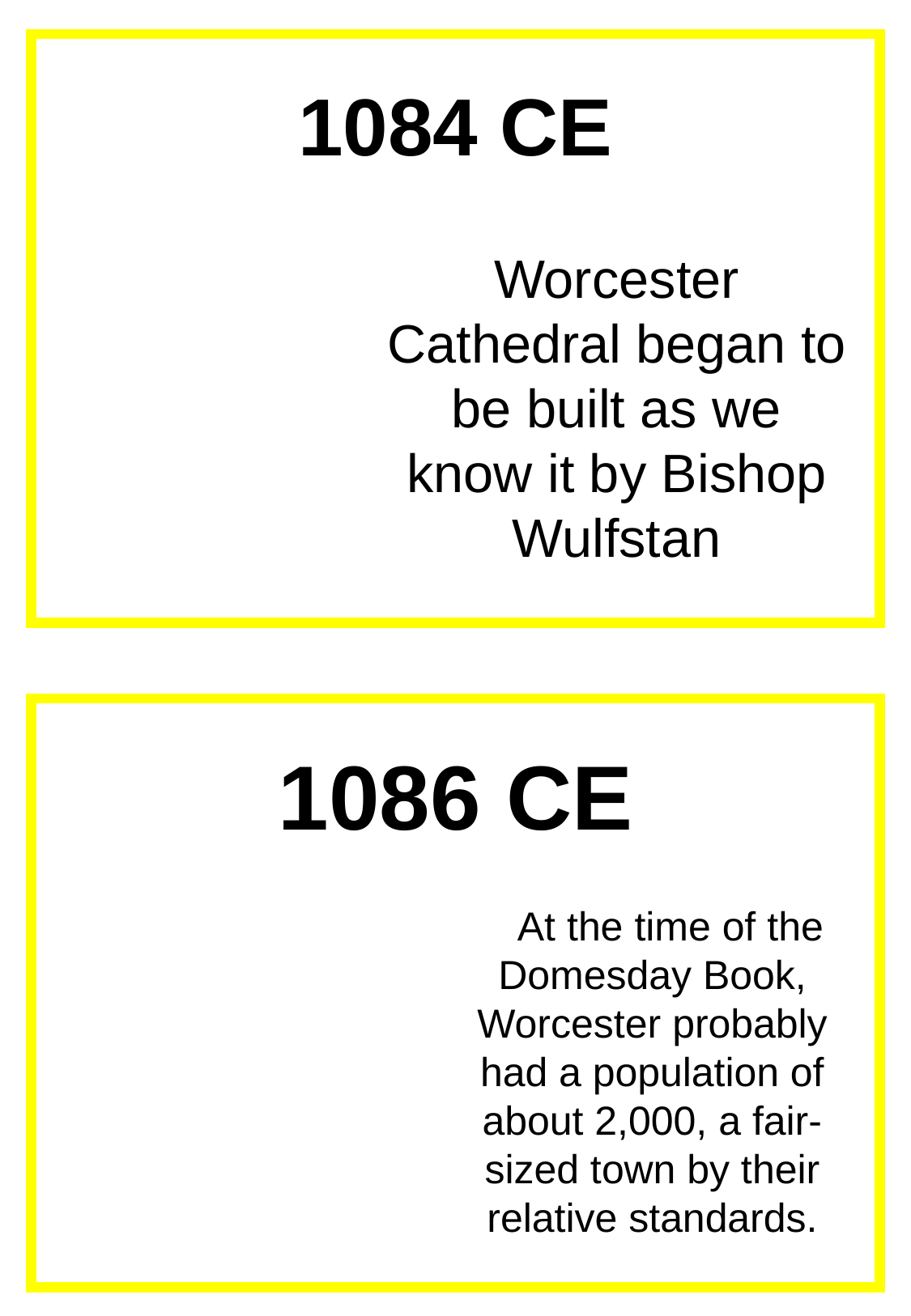

1084 CE

Worcester Cathedral began to be built as we know it by Bishop Wulfstan

1086 CE

At the time of the Domesday Book, Worcester probably had a population of about 2,000, a fair-sized town by their relative standards.